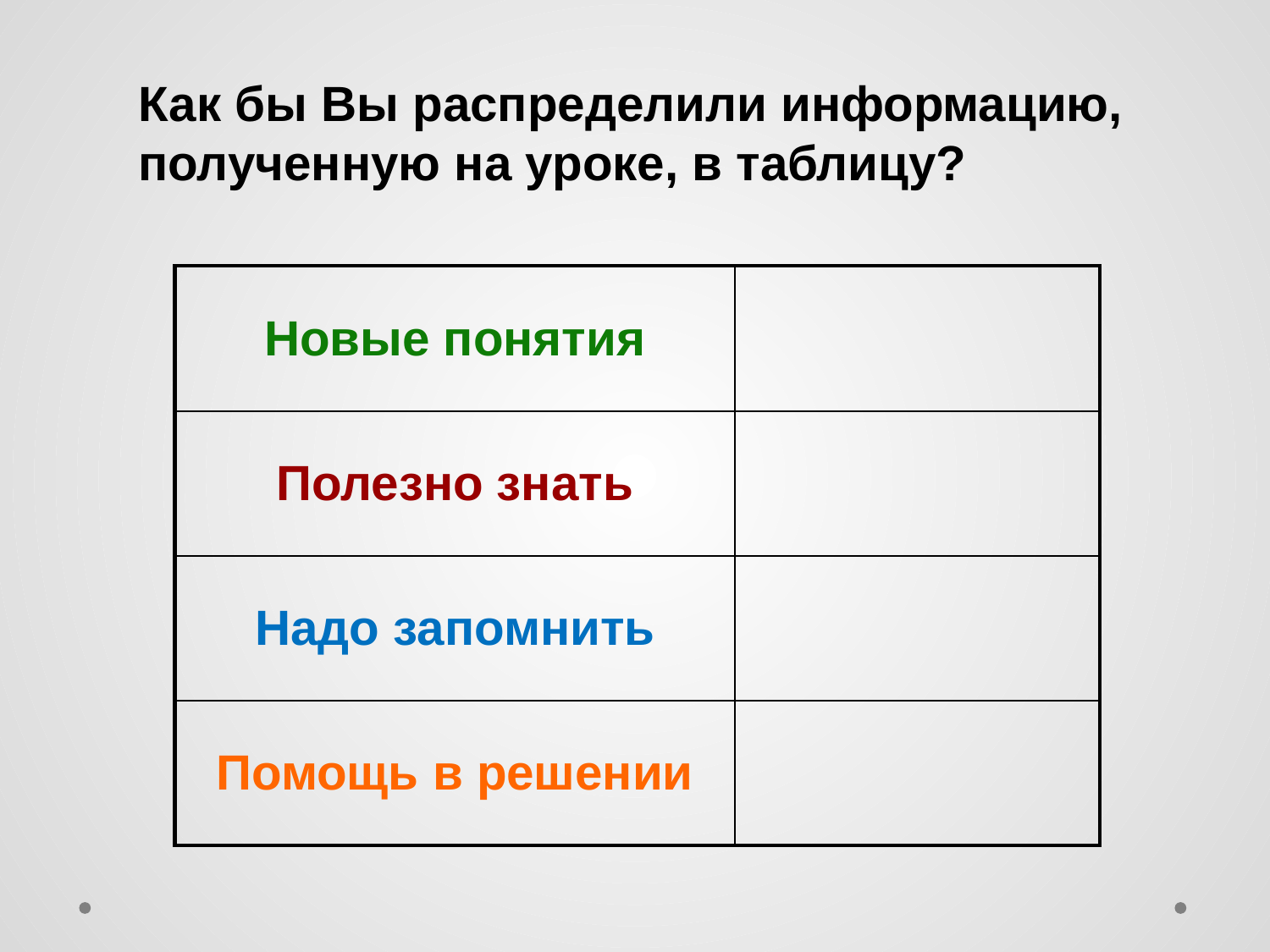

Как бы Вы распределили информацию, полученную на уроке, в таблицу?
| Новые понятия |  |
| --- | --- |
| Полезно знать |  |
| Надо запомнить |  |
| Помощь в решении |  |